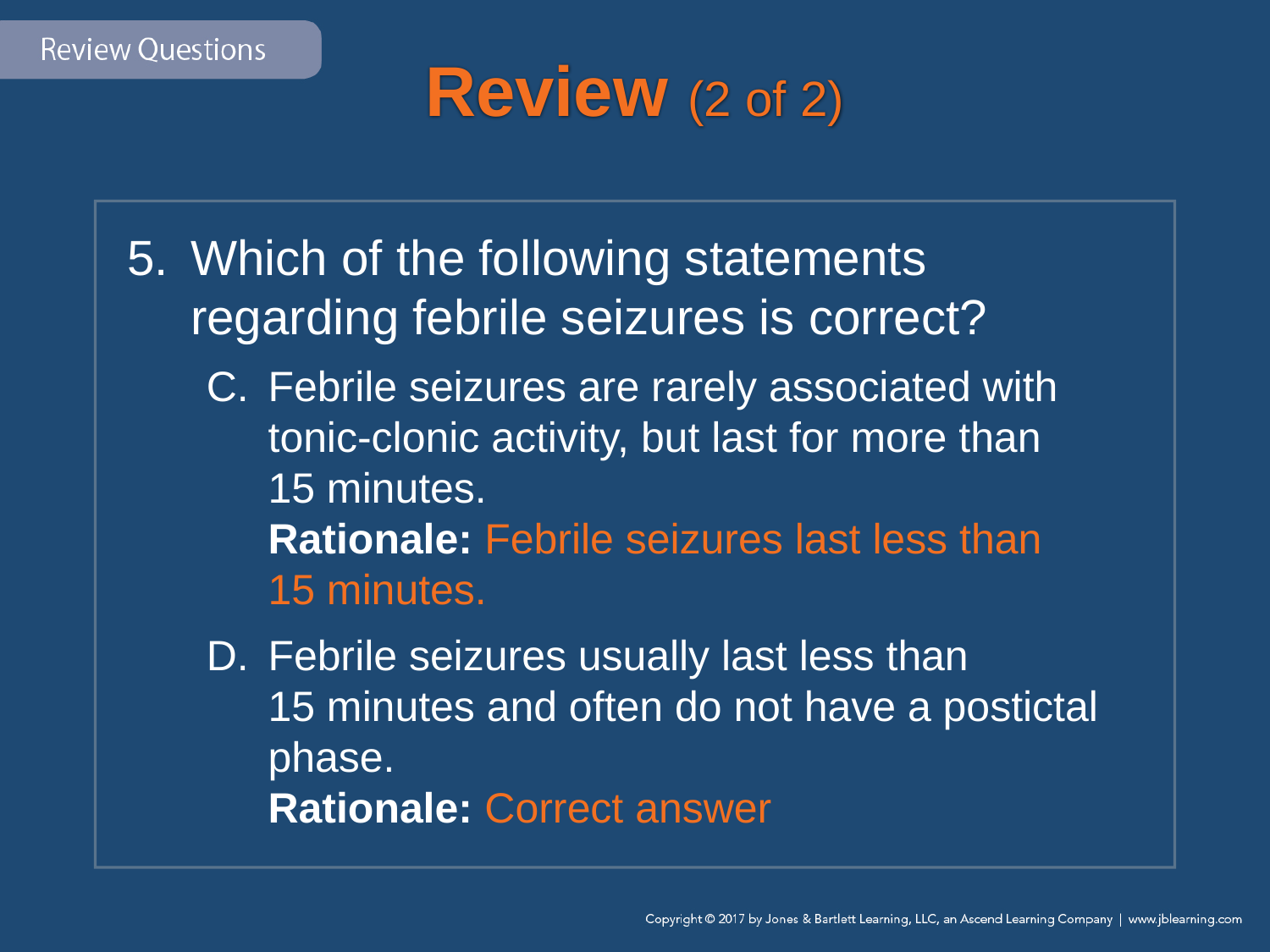

# Review (2 of 2)
Which of the following statements regarding febrile seizures is correct?
Febrile seizures are rarely associated with tonic-clonic activity, but last for more than
15 minutes.
Rationale: Febrile seizures last less than
15 minutes.
Febrile seizures usually last less than
15 minutes and often do not have a postictal phase.
Rationale: Correct answer